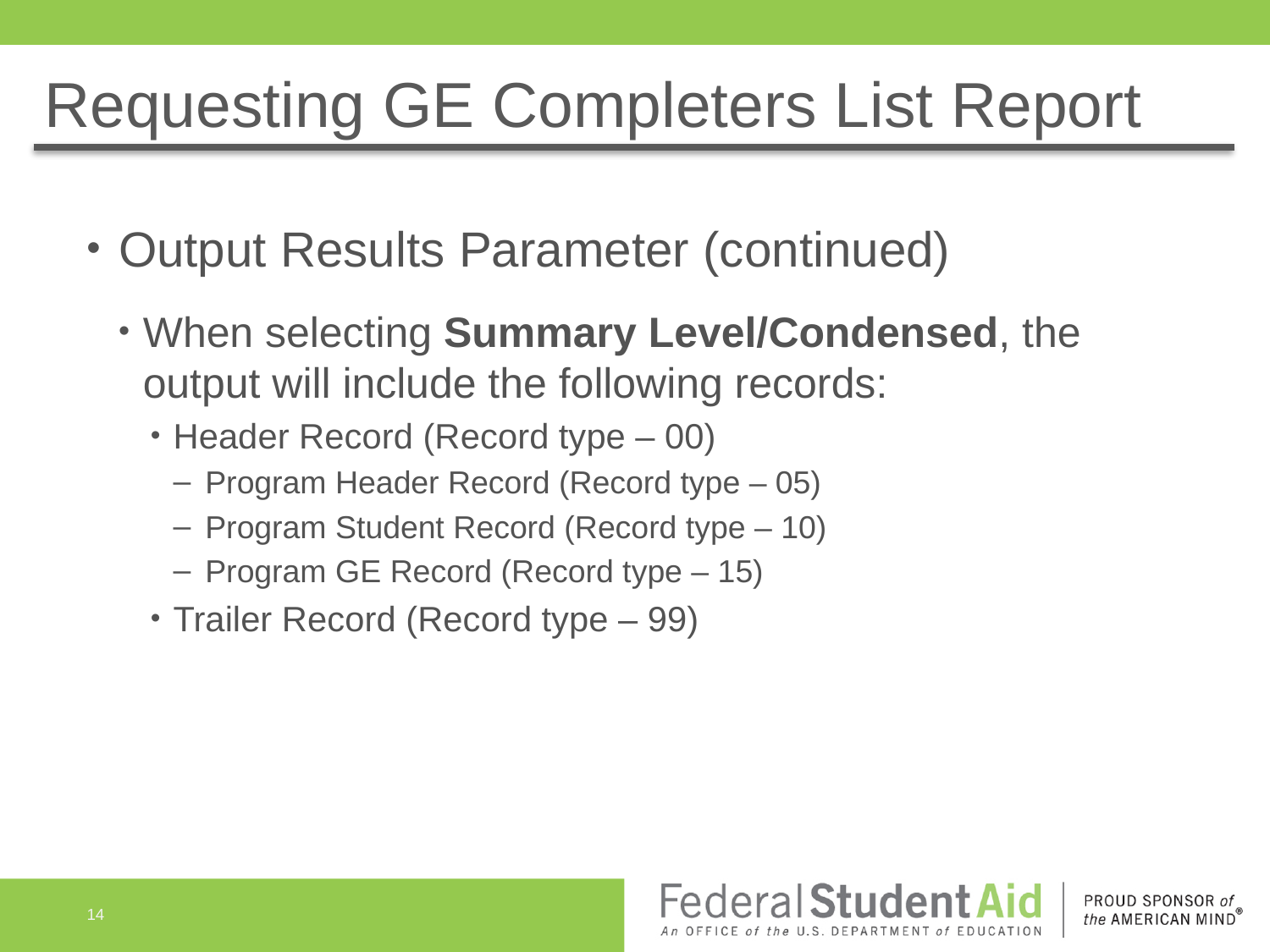

# Requesting GE Completers List Report
Output Results Parameter (continued)

When selecting Summary Level/Condensed, the output will include the following records:
Header Record (Record type – 00)
Program Header Record (Record type – 05)
Program Student Record (Record type – 10)
Program GE Record (Record type – 15)
Trailer Record (Record type – 99)

14